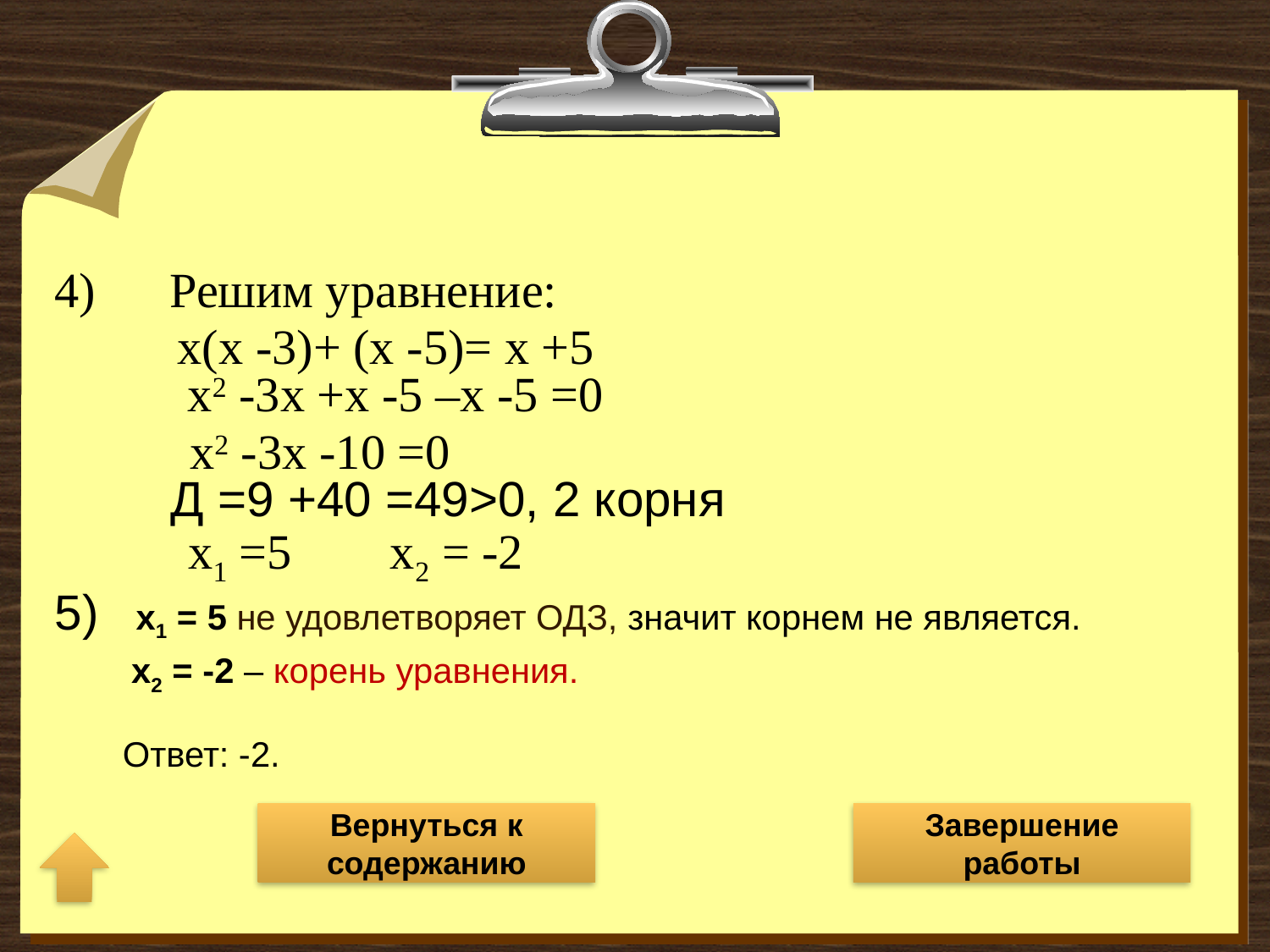

4)      Решим уравнение:
          х(х -3)+ (х -5)= х +5
     х2 -3х +х -5 –х -5 =0
           х2 -3х -10 =0
     Д =9 +40 =49>0, 2 корня
       х1 =5        х2 = -2
5)   х1 = 5 не удовлетворяет ОДЗ, значит корнем не является.
       х2 = -2 – корень уравнения.

       Ответ: -2.

Вернуться к содержанию
Завершение работы